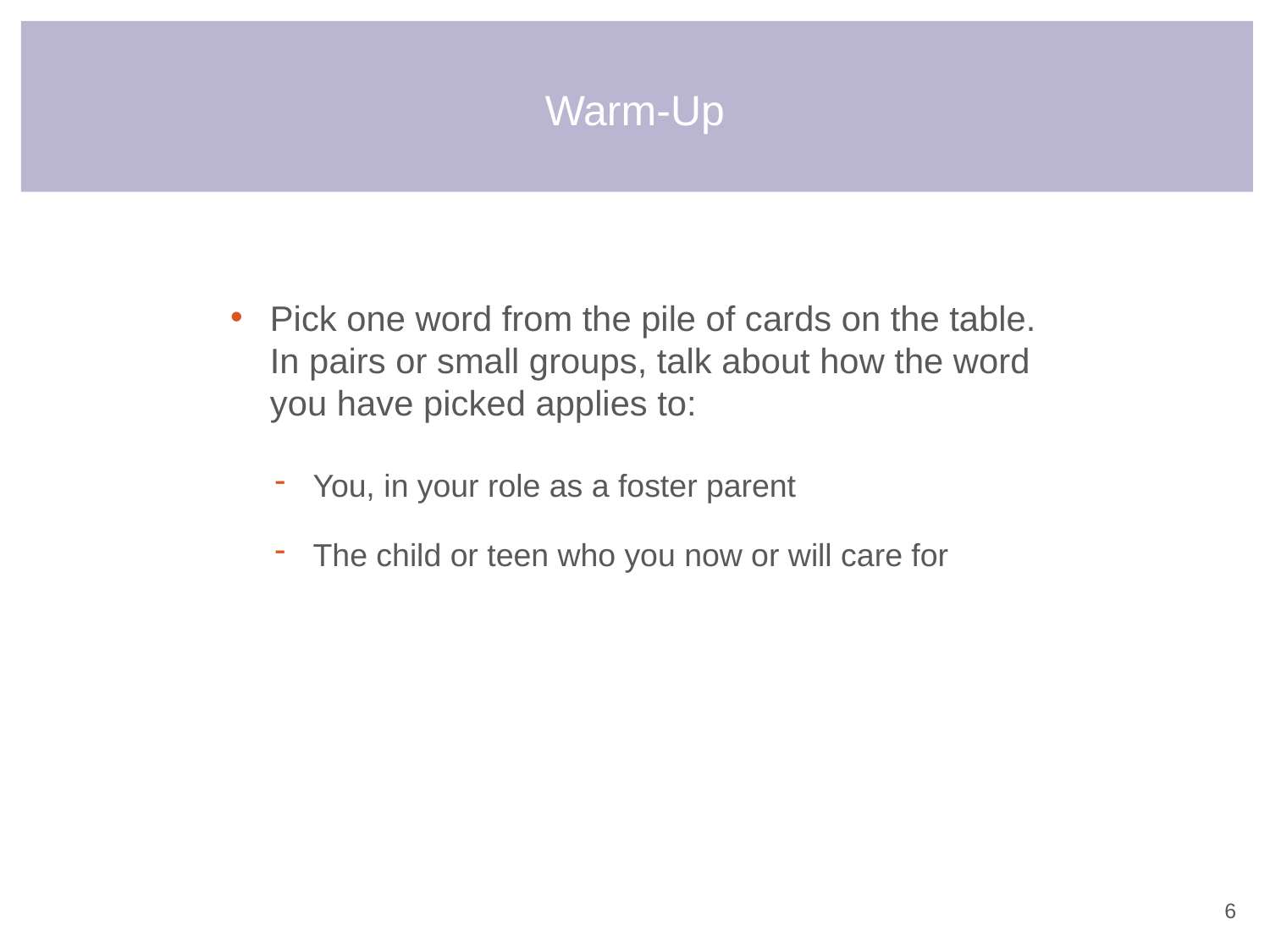

# Warm-Up
Pick one word from the pile of cards on the table. In pairs or small groups, talk about how the word you have picked applies to:
You, in your role as a foster parent
The child or teen who you now or will care for

6